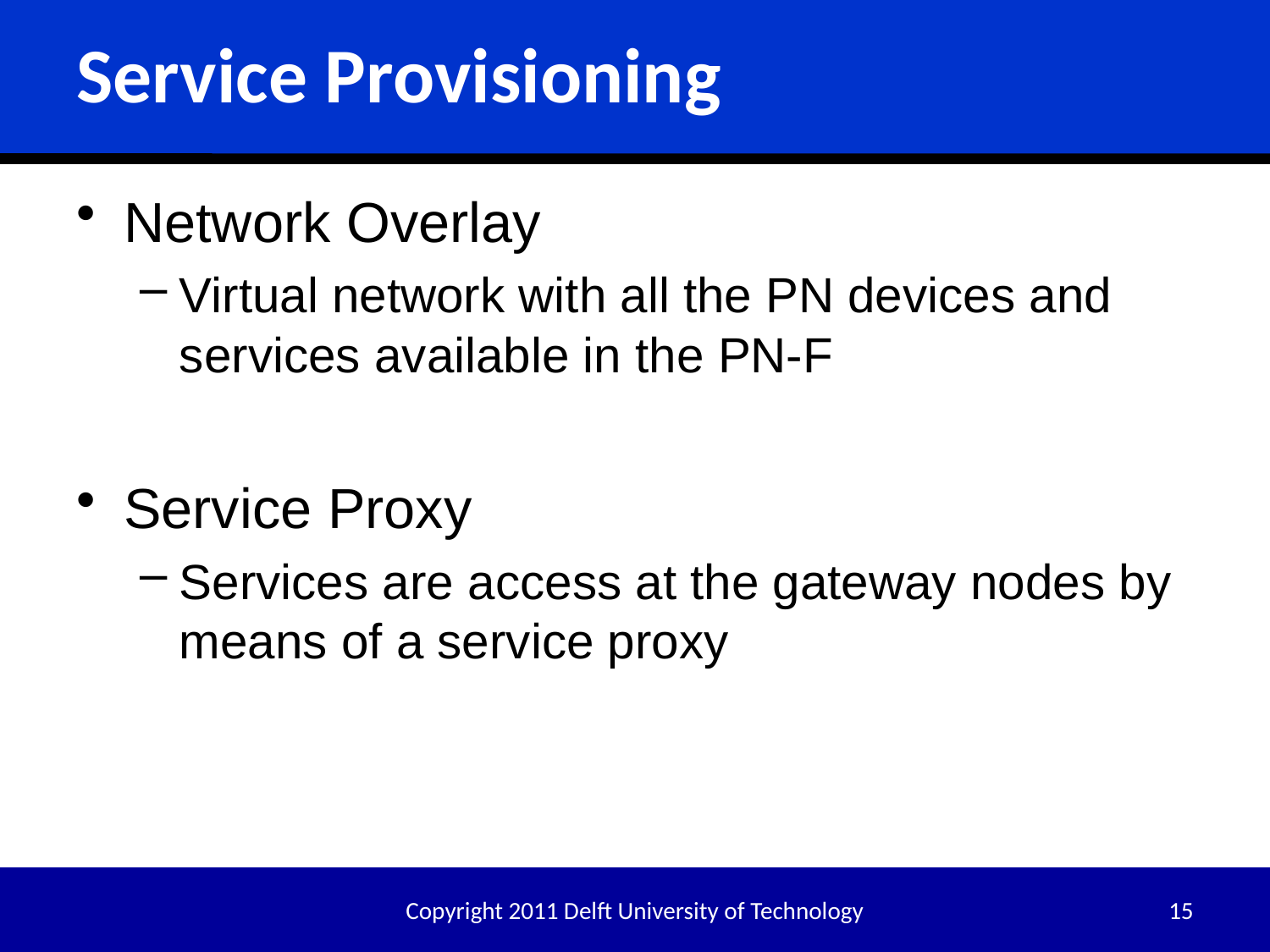

# Service Provisioning
Network Overlay
Virtual network with all the PN devices and services available in the PN-F

Service Proxy
Services are access at the gateway nodes by means of a service proxy

Copyright 2011 Delft University of Technology
15